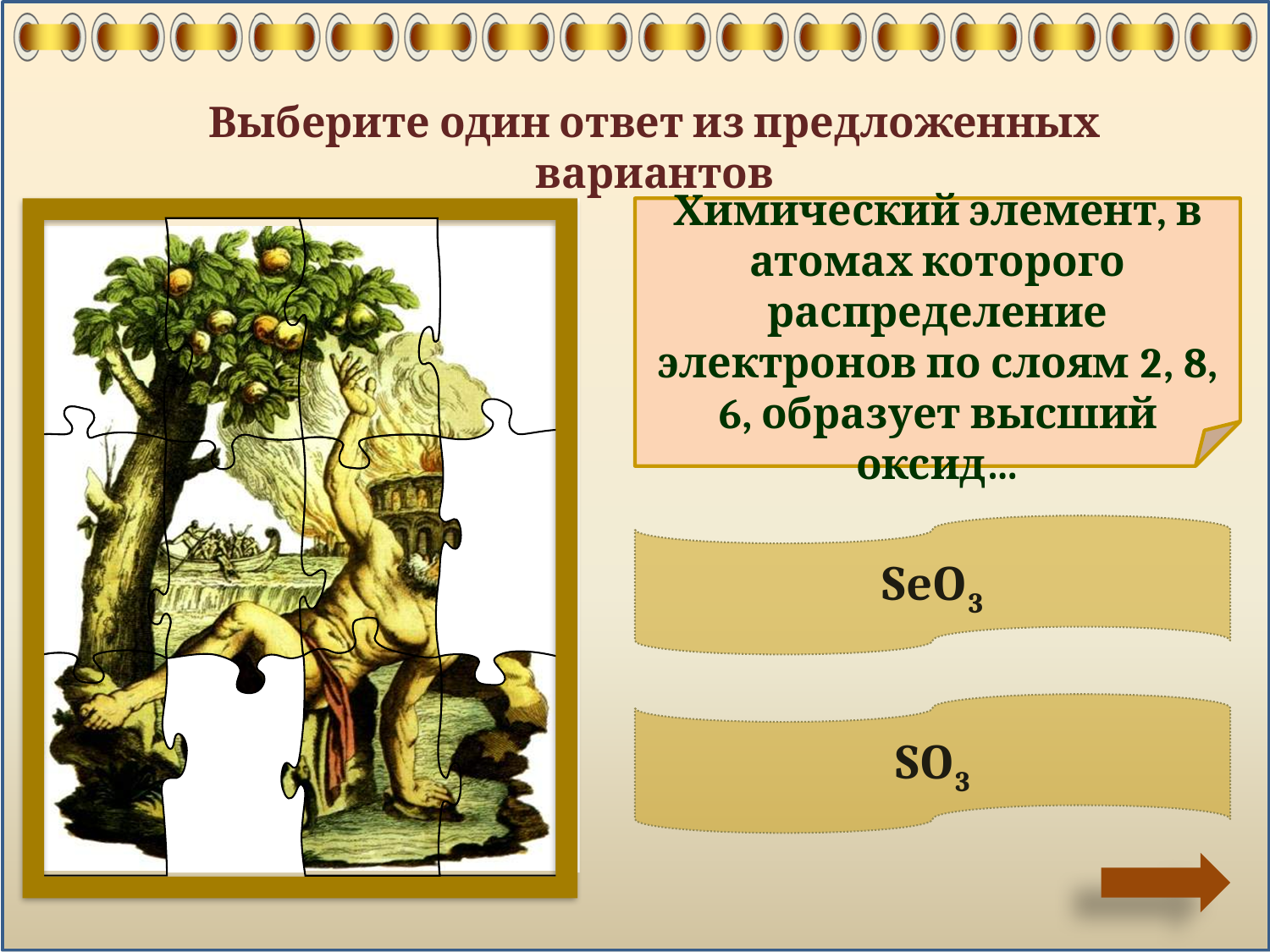

Выберите один ответ из предложенных вариантов

Химический элемент, в атомах которого распределение электронов по слоям 2, 8, 6, образует высший оксид…

SeO3

SO3